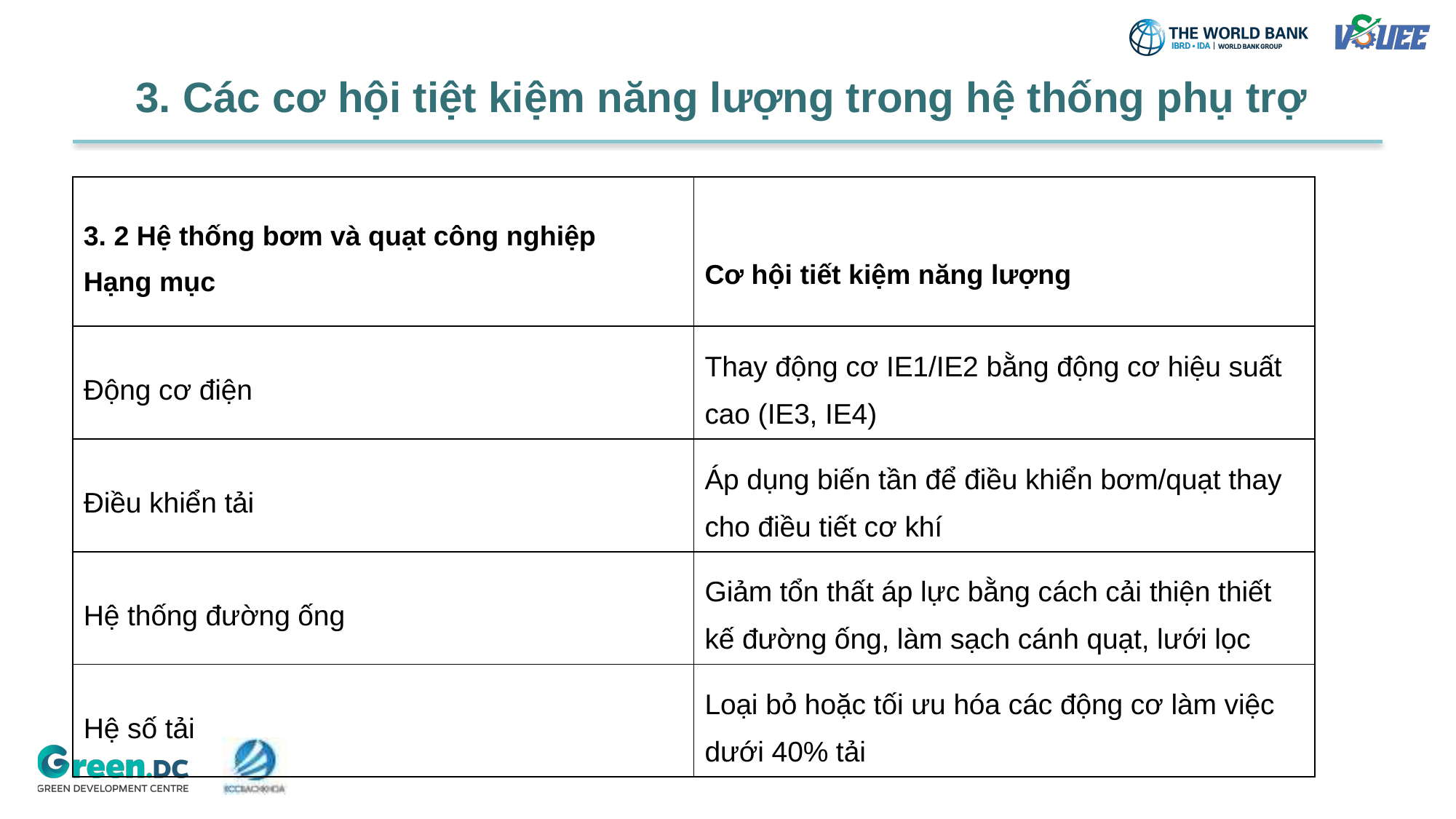

# 3. Các cơ hội tiệt kiệm năng lượng trong hệ thống phụ trợ
| 3. 2 Hệ thống bơm và quạt công nghiệp Hạng mục | Cơ hội tiết kiệm năng lượng |
| --- | --- |
| Động cơ điện | Thay động cơ IE1/IE2 bằng động cơ hiệu suất cao (IE3, IE4) |
| Điều khiển tải | Áp dụng biến tần để điều khiển bơm/quạt thay cho điều tiết cơ khí |
| Hệ thống đường ống | Giảm tổn thất áp lực bằng cách cải thiện thiết kế đường ống, làm sạch cánh quạt, lưới lọc |
| Hệ số tải | Loại bỏ hoặc tối ưu hóa các động cơ làm việc dưới 40% tải |